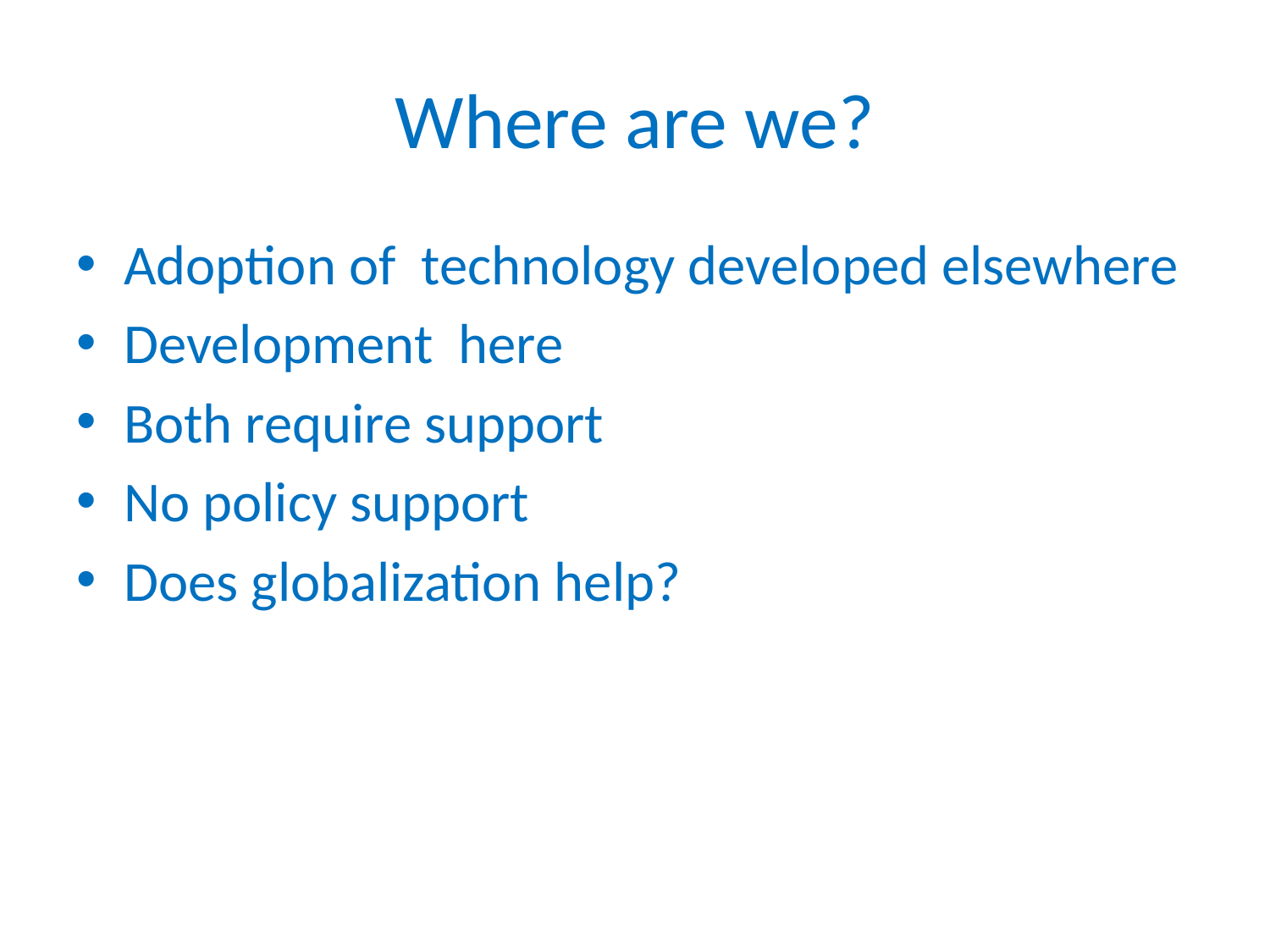

# Where are we?
Adoption of  technology developed elsewhere
Development  here
Both require support
No policy support
Does globalization help?